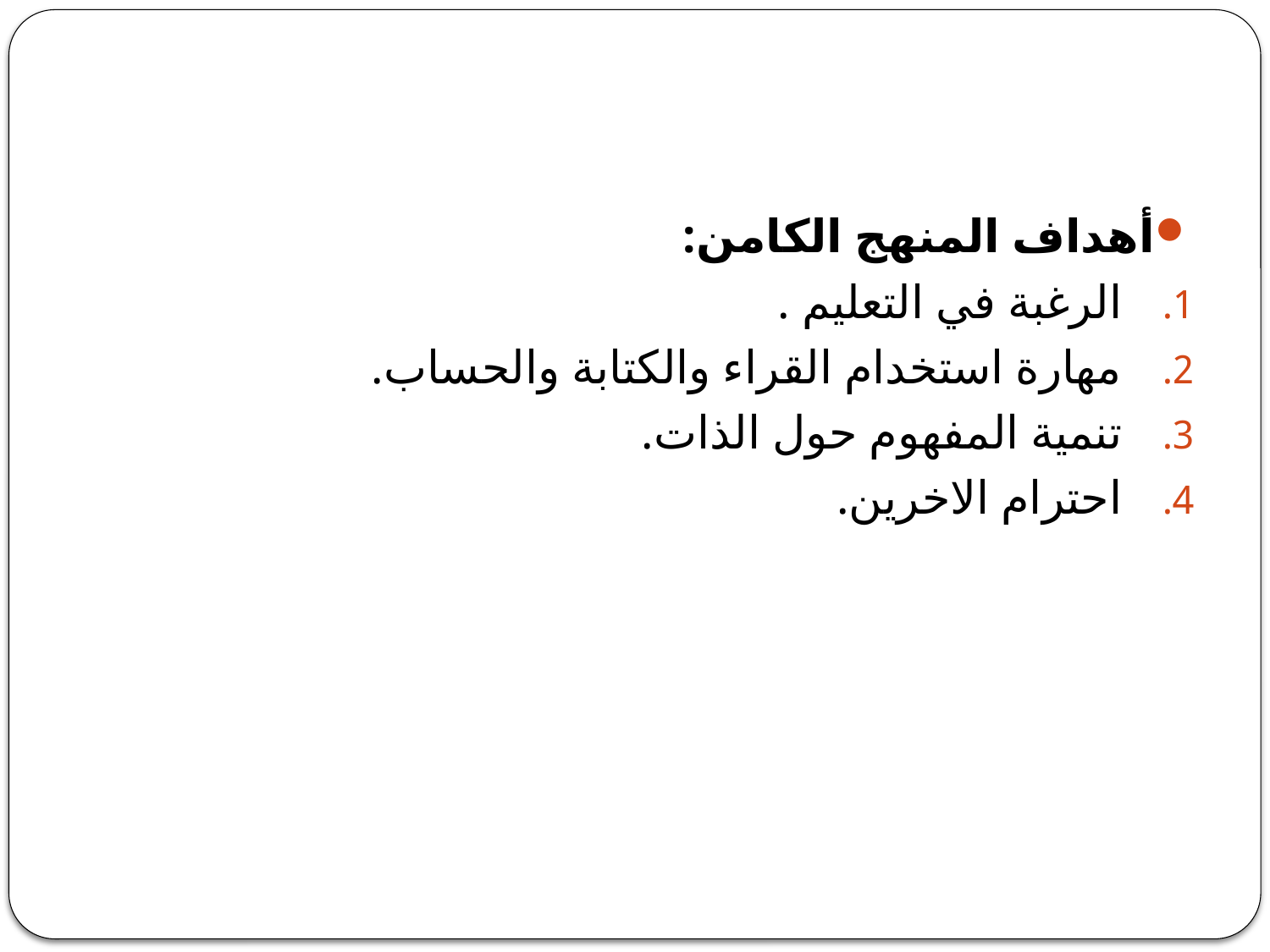

#
أهداف المنهج الكامن:
الرغبة في التعليم .
مهارة استخدام القراء والكتابة والحساب.
تنمية المفهوم حول الذات.
احترام الاخرين.